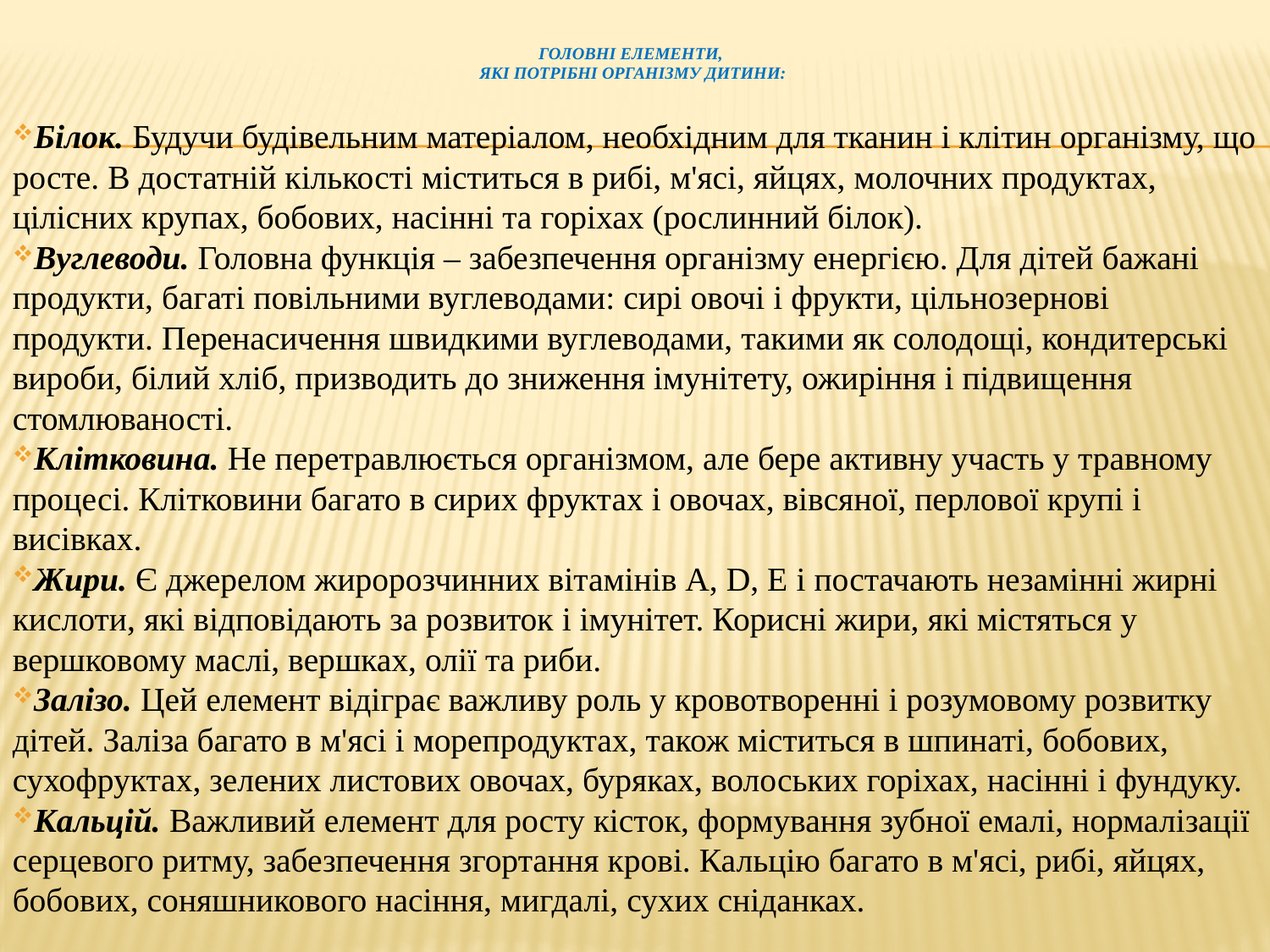

# Головні елементи, які потрібні організму дитини:
Білок. Будучи будівельним матеріалом, необхідним для тканин і клітин організму, що росте. В достатній кількості міститься в рибі, м'ясі, яйцях, молочних продуктах, цілісних крупах, бобових, насінні та горіхах (рослинний білок).
Вуглеводи. Головна функція – забезпечення організму енергією. Для дітей бажані продукти, багаті повільними вуглеводами: сирі овочі і фрукти, цільнозернові продукти. Перенасичення швидкими вуглеводами, такими як солодощі, кондитерські вироби, білий хліб, призводить до зниження імунітету, ожиріння і підвищення стомлюваності.
Клітковина. Не перетравлюється організмом, але бере активну участь у травному процесі. Клітковини багато в сирих фруктах і овочах, вівсяної, перлової крупі і висівках.
Жири. Є джерелом жиророзчинних вітамінів А, D, Е і постачають незамінні жирні кислоти, які відповідають за розвиток і імунітет. Корисні жири, які містяться у вершковому маслі, вершках, олії та риби.
Залізо. Цей елемент відіграє важливу роль у кровотворенні і розумовому розвитку дітей. Заліза багато в м'ясі і морепродуктах, також міститься в шпинаті, бобових, сухофруктах, зелених листових овочах, буряках, волоських горіхах, насінні і фундуку.
Кальцій. Важливий елемент для росту кісток, формування зубної емалі, нормалізації серцевого ритму, забезпечення згортання крові. Кальцію багато в м'ясі, рибі, яйцях, бобових, соняшникового насіння, мигдалі, сухих сніданках.